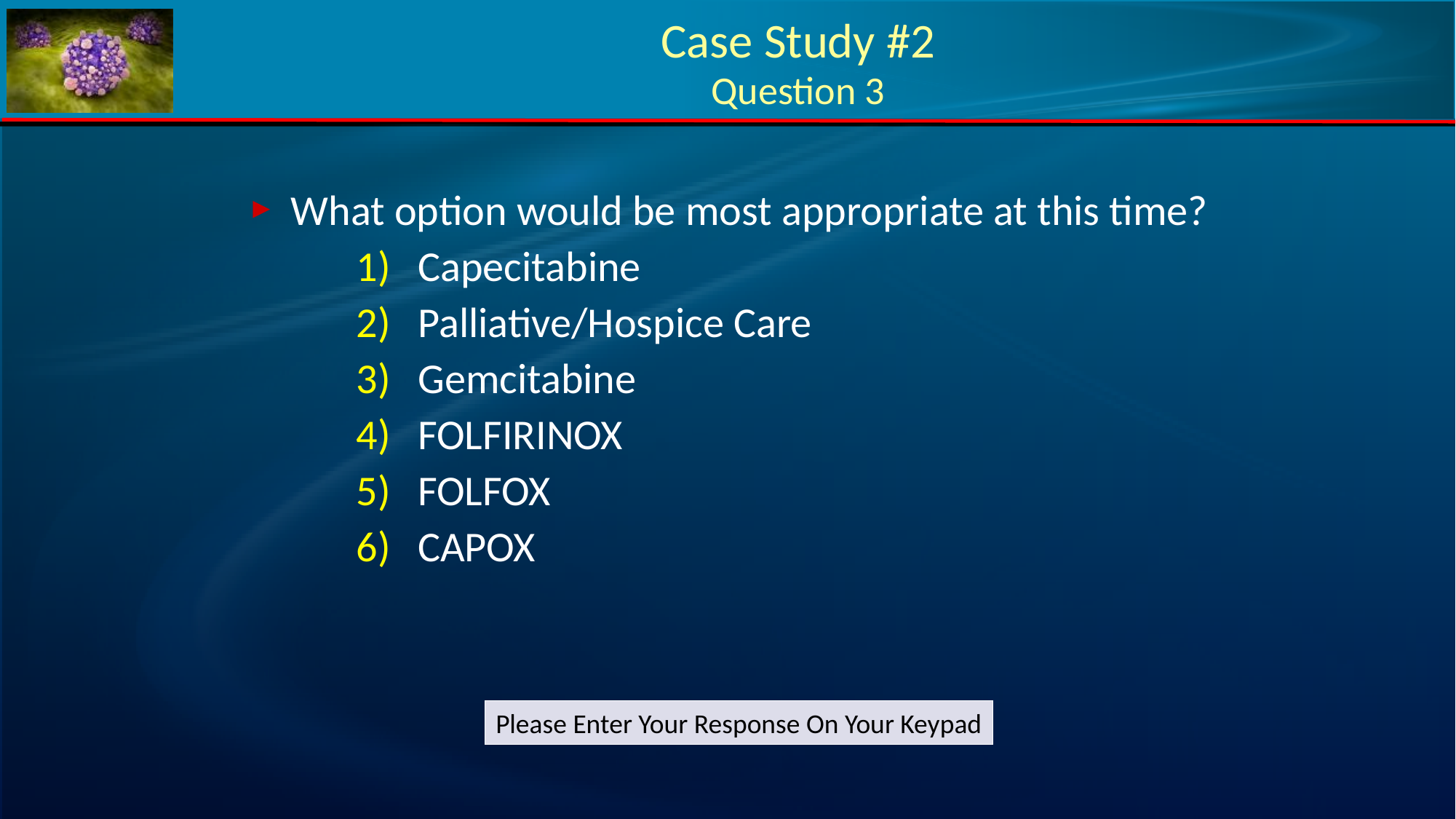

Case Study #2
Question 3
What option would be most appropriate at this time?
Capecitabine
Palliative/Hospice Care
Gemcitabine
FOLFIRINOX
FOLFOX
CAPOX
Please Enter Your Response On Your Keypad